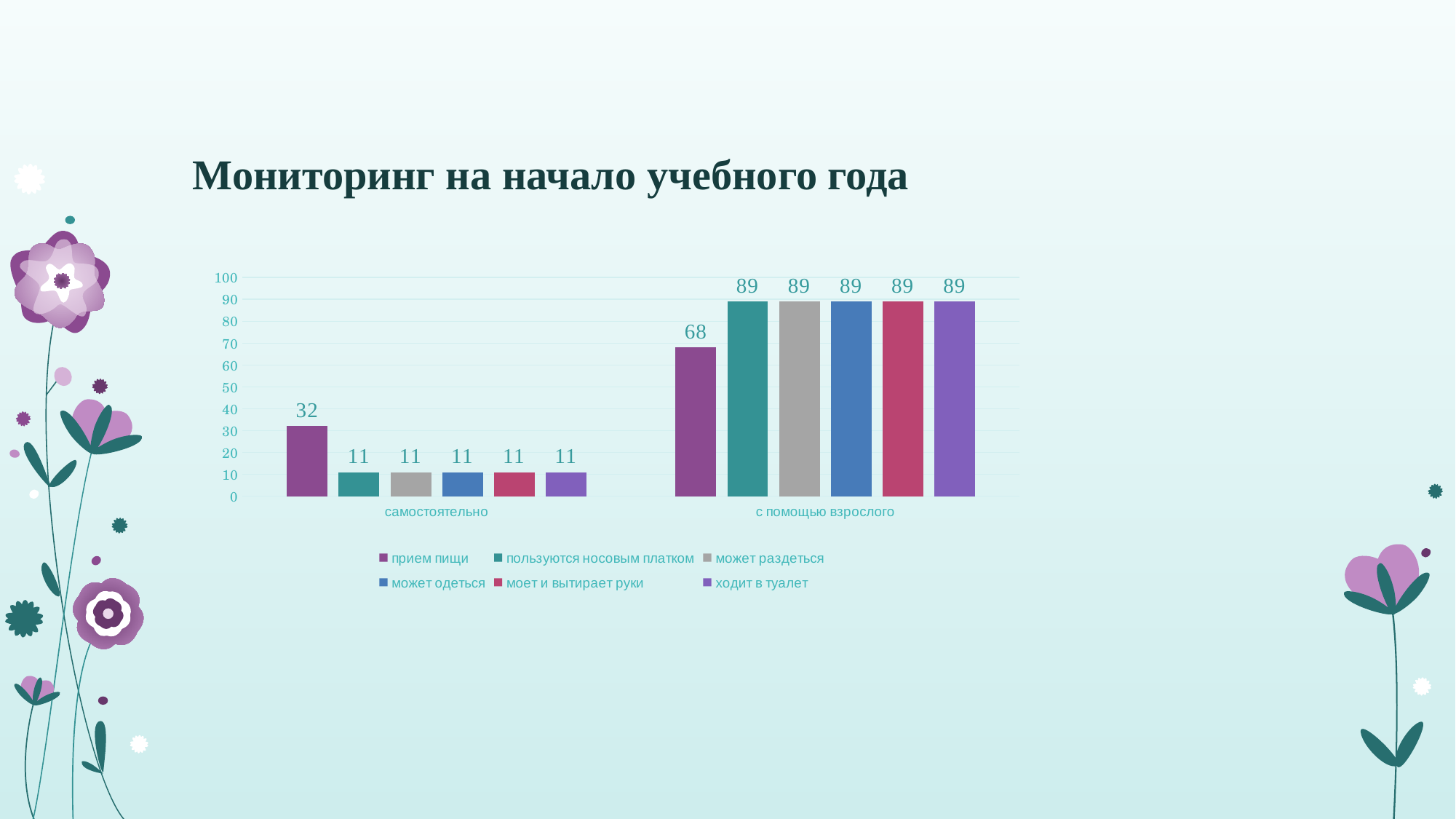

# Мониторинг на начало учебного года

### Chart

| Category | прием пищи | пользуются носовым платком | может раздеться | может одеться | моет и вытирает руки | ходит в туалет |
|---|---|---|---|---|---|---|
| самостоятельно | 32.0 | 11.0 | 11.0 | 11.0 | 11.0 | 11.0 |
| с помощью взрослого | 68.0 | 89.0 | 89.0 | 89.0 | 89.0 | 89.0 |